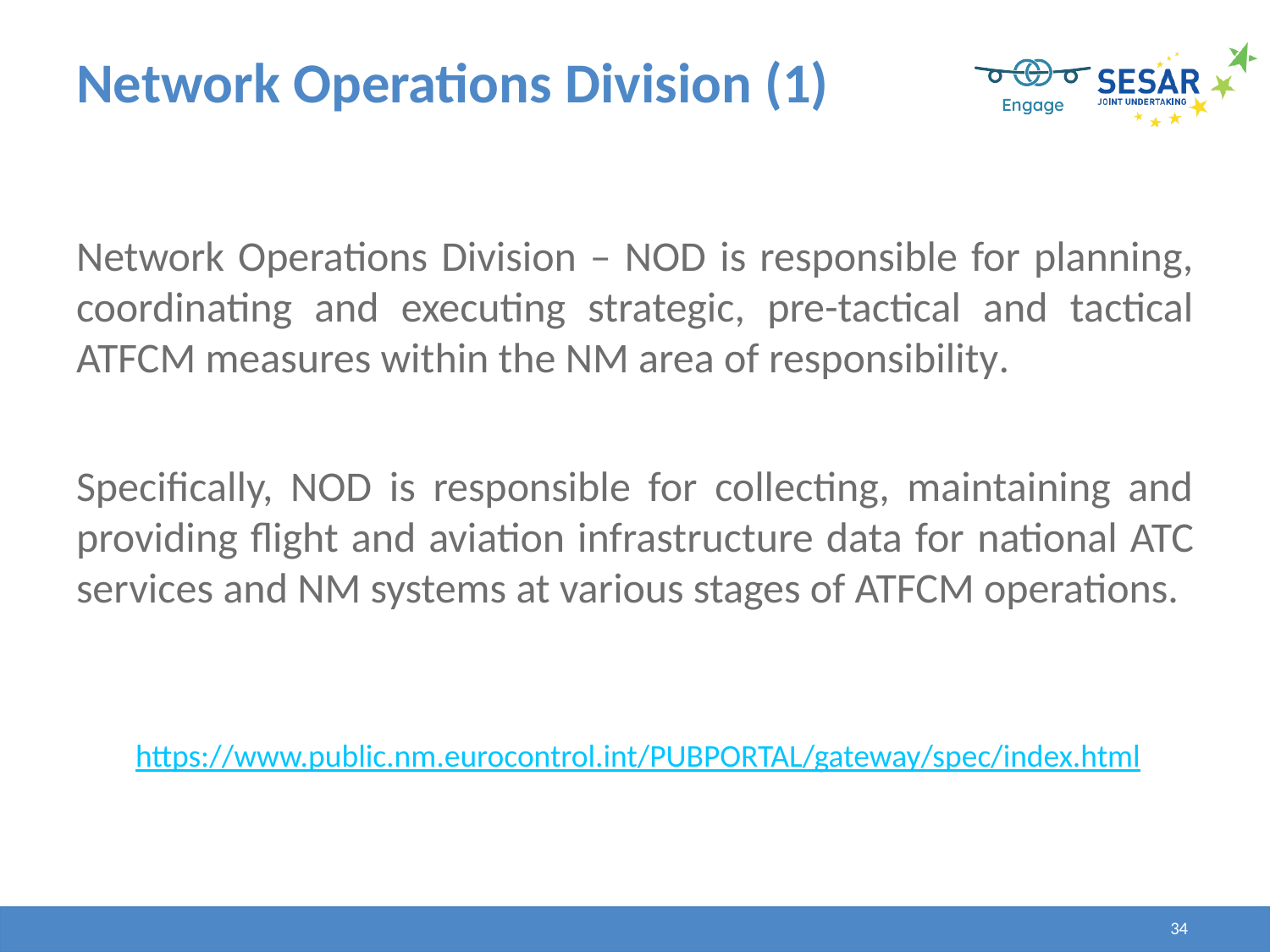

# Network Operations Division (1)
Network Operations Division – NOD is responsible for planning, coordinating and executing strategic, pre-tactical and tactical ATFCM measures within the NM area of ​​responsibility.

Specifically, NOD is responsible for collecting, maintaining and providing flight and aviation infrastructure data for national ATC services and NM systems at various stages of ATFCM operations.
https://www.public.nm.eurocontrol.int/PUBPORTAL/gateway/spec/index.html
34